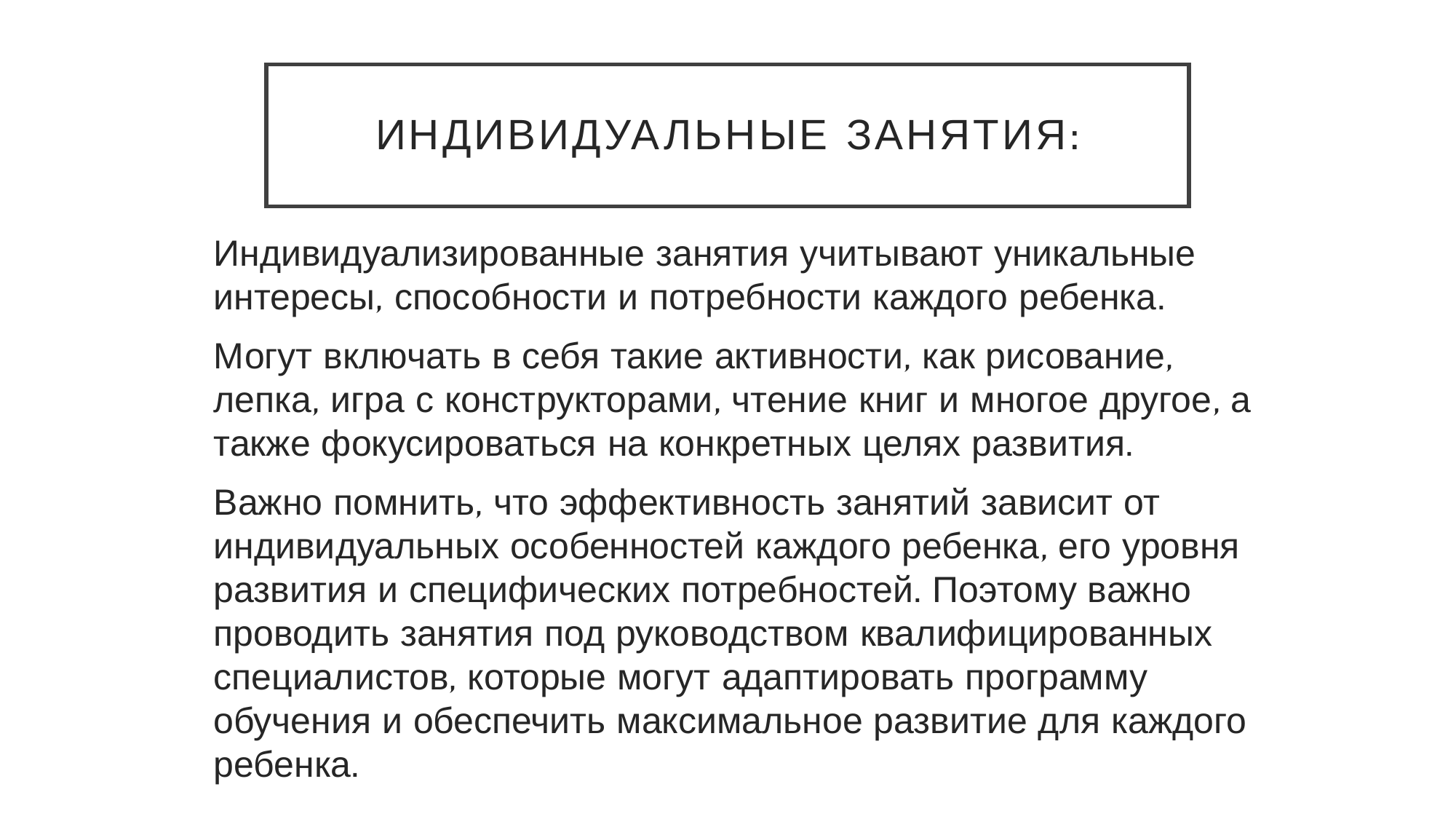

# Индивидуальные занятия:
Индивидуализированные занятия учитывают уникальные интересы, способности и потребности каждого ребенка.
Могут включать в себя такие активности, как рисование, лепка, игра с конструкторами, чтение книг и многое другое, а также фокусироваться на конкретных целях развития.
Важно помнить, что эффективность занятий зависит от индивидуальных особенностей каждого ребенка, его уровня развития и специфических потребностей. Поэтому важно проводить занятия под руководством квалифицированных специалистов, которые могут адаптировать программу обучения и обеспечить максимальное развитие для каждого ребенка.